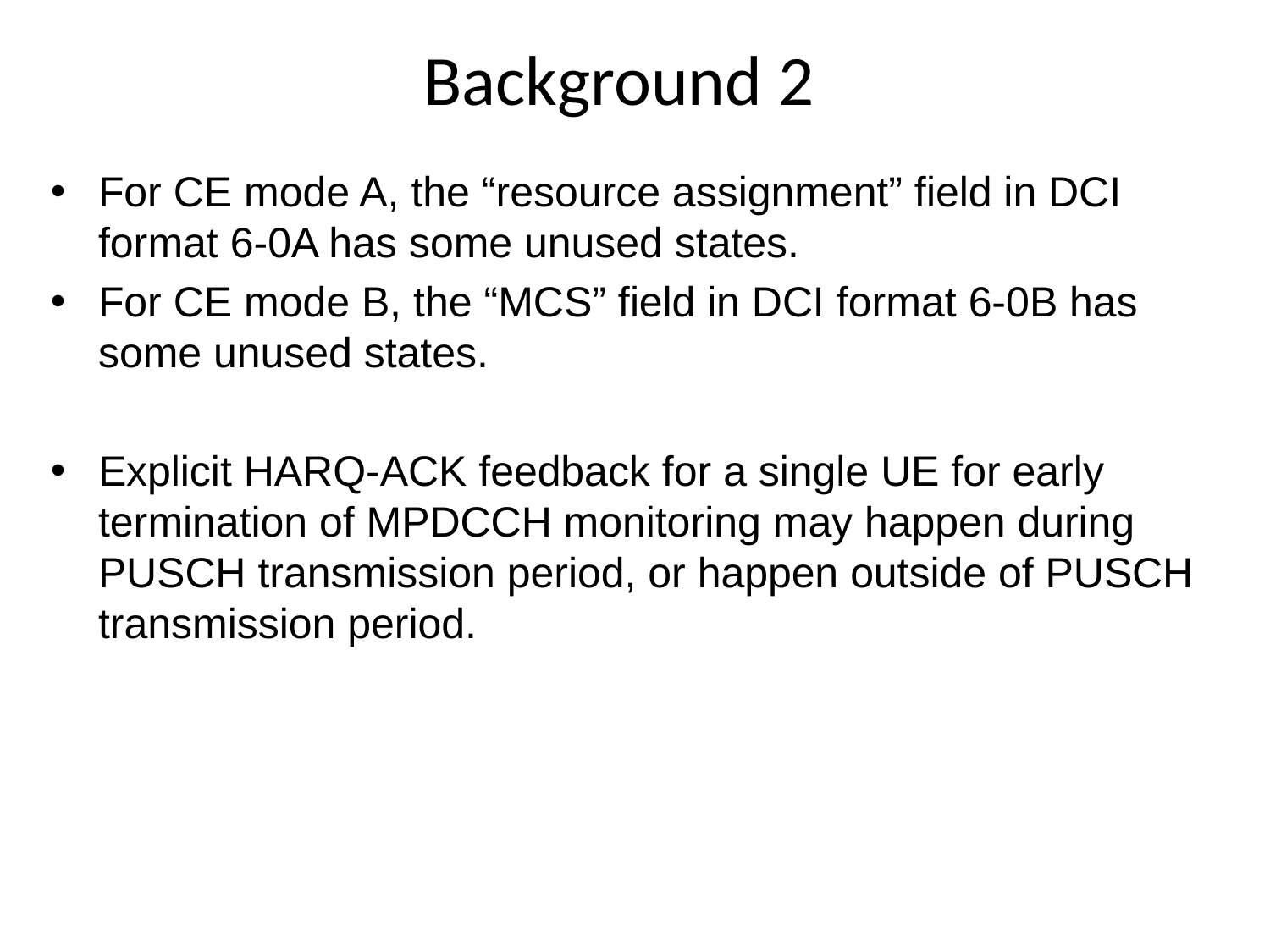

Background 2
For CE mode A, the “resource assignment” field in DCI format 6-0A has some unused states.
For CE mode B, the “MCS” field in DCI format 6-0B has some unused states.

Explicit HARQ-ACK feedback for a single UE for early termination of MPDCCH monitoring may happen during PUSCH transmission period, or happen outside of PUSCH transmission period.